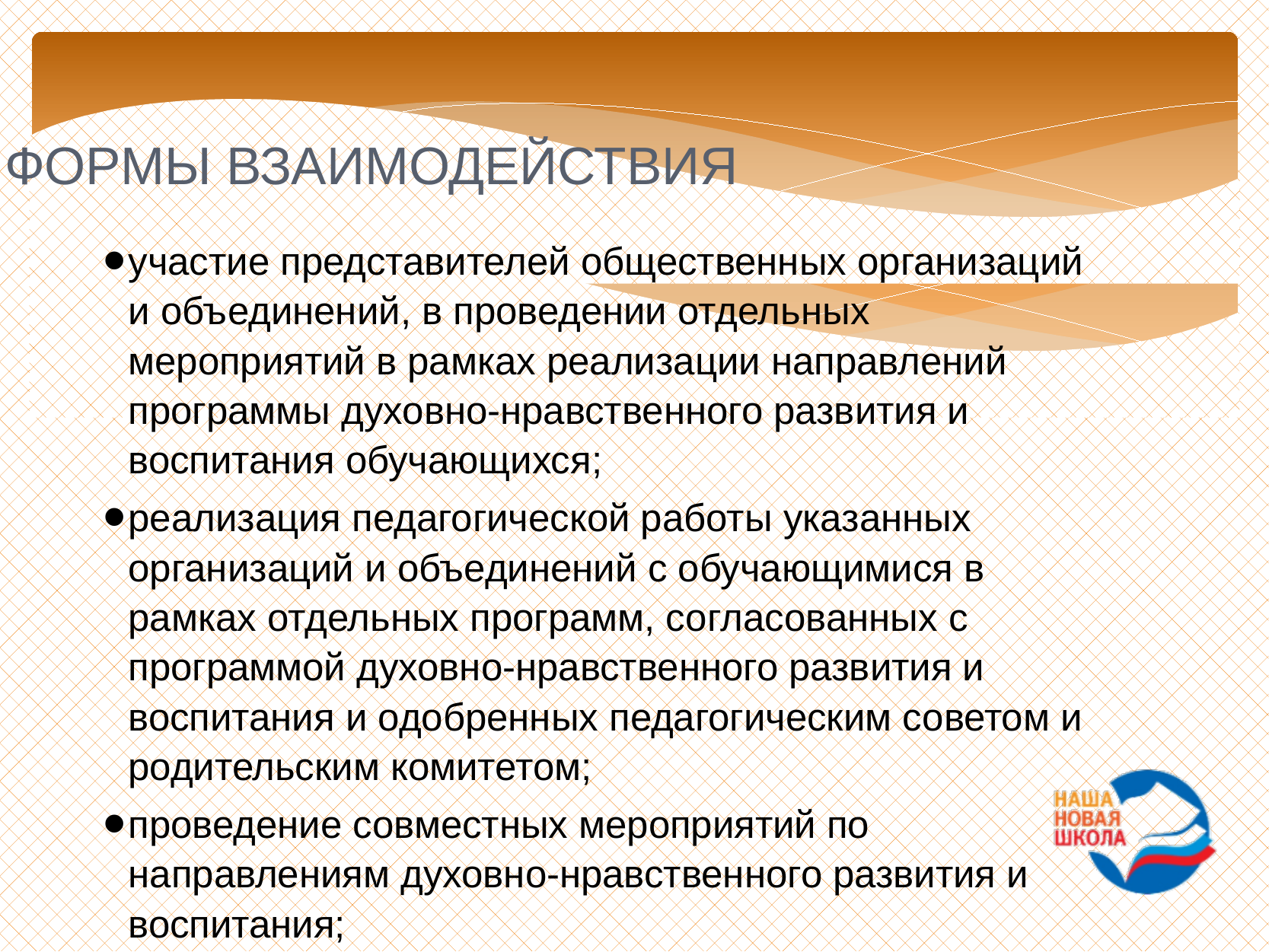

ФОРМЫ ВЗАИМОДЕЙСТВИЯ
участие представителей общественных организаций и объединений, в проведении отдельных мероприятий в рамках реализации направлений программы духовно-нравственного развития и воспитания обучающихся;
реализация педагогической работы указанных организаций и объединений с обучающимися в рамках отдельных программ, согласованных с программой духовно-нравственного развития и воспитания и одобренных педагогическим советом и родительским комитетом;
проведение совместных мероприятий по направлениям духовно-нравственного развития и воспитания;
проведение родительских собраний, лекториев.